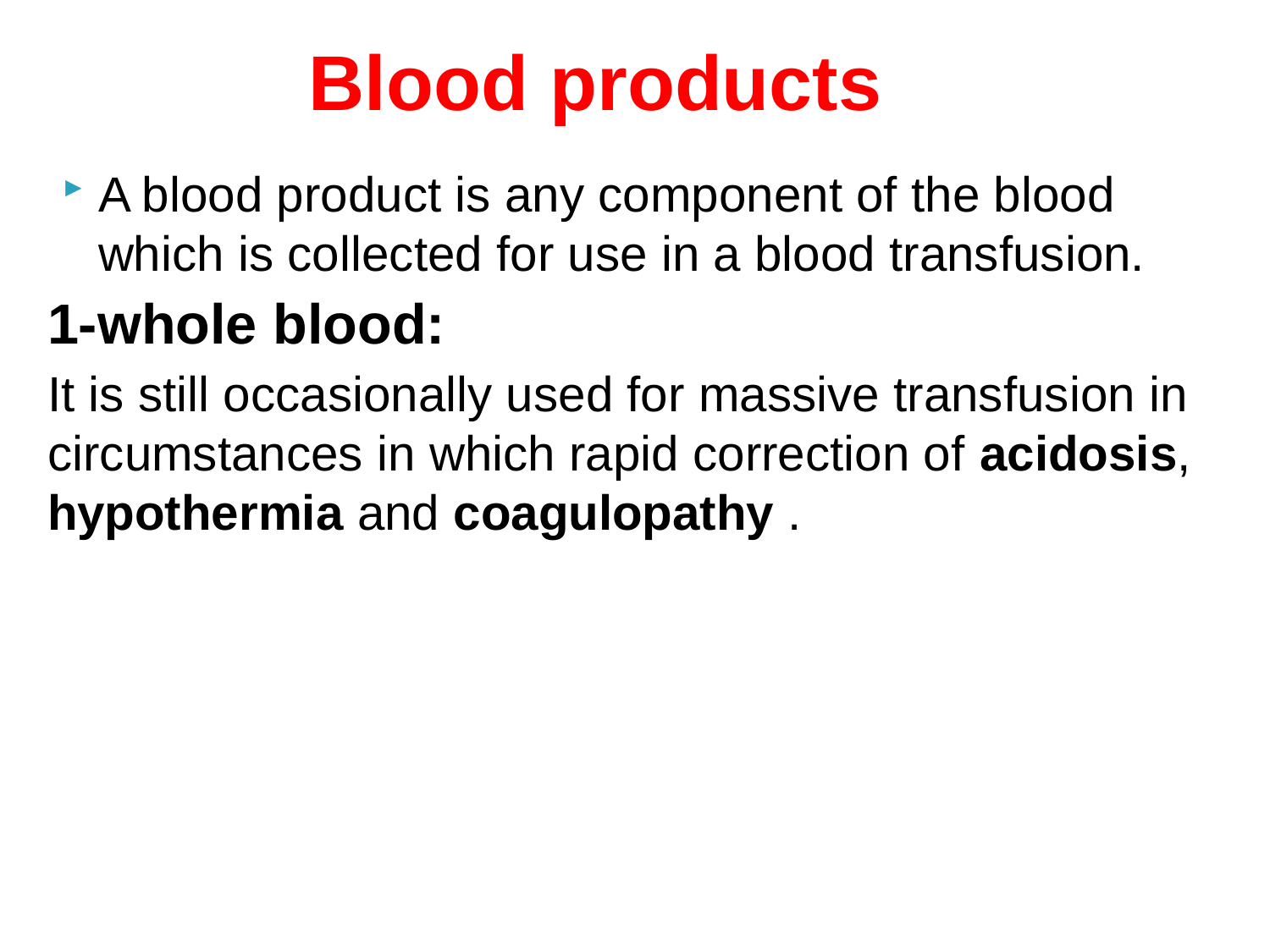

# Blood products
A blood product is any component of the blood which is collected for use in a blood transfusion.
1-whole blood:
It is still occasionally used for massive transfusion in circumstances in which rapid correction of acidosis, hypothermia and coagulopathy .